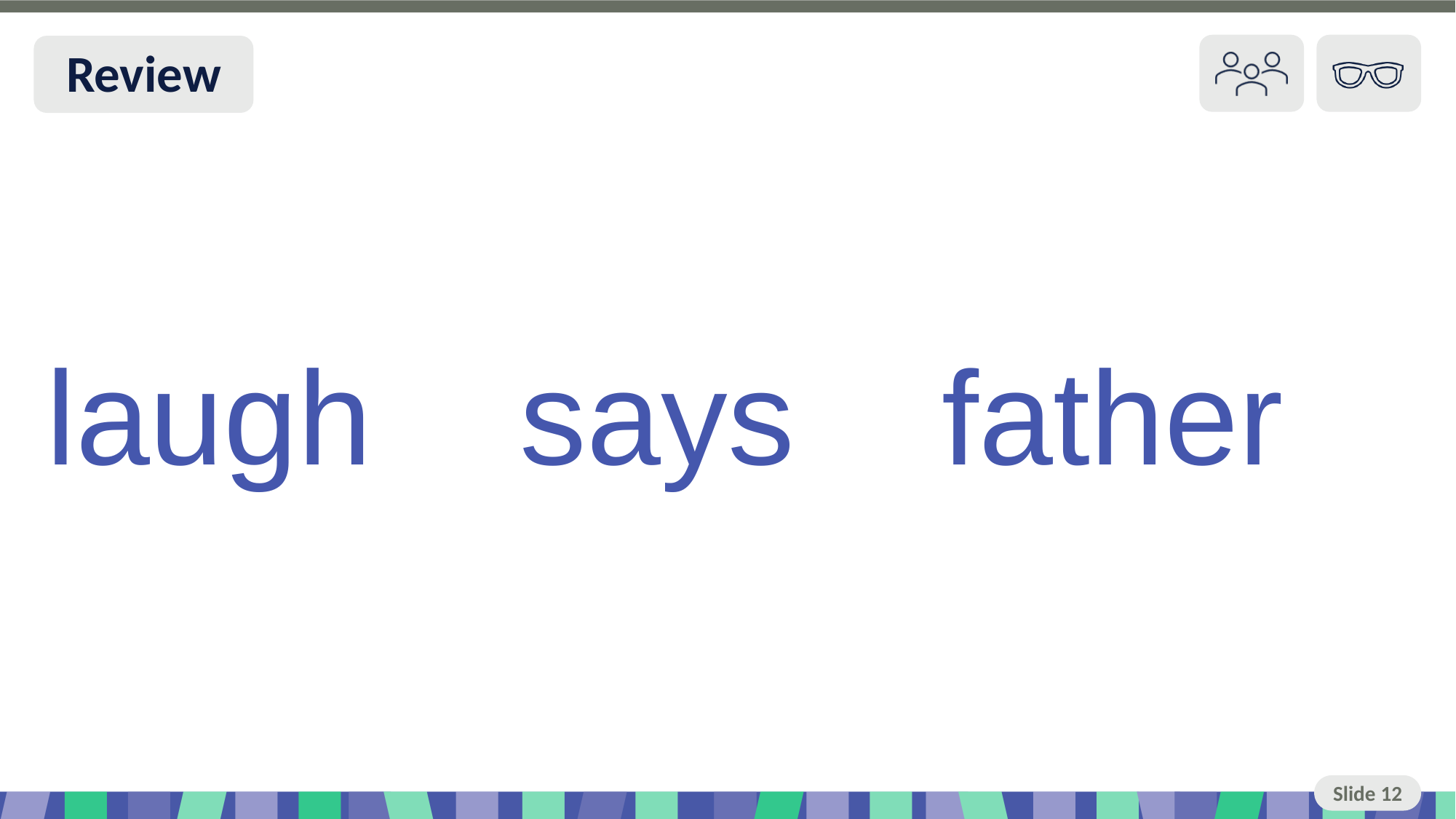

Slide 12 Review You do
laugh    says    father